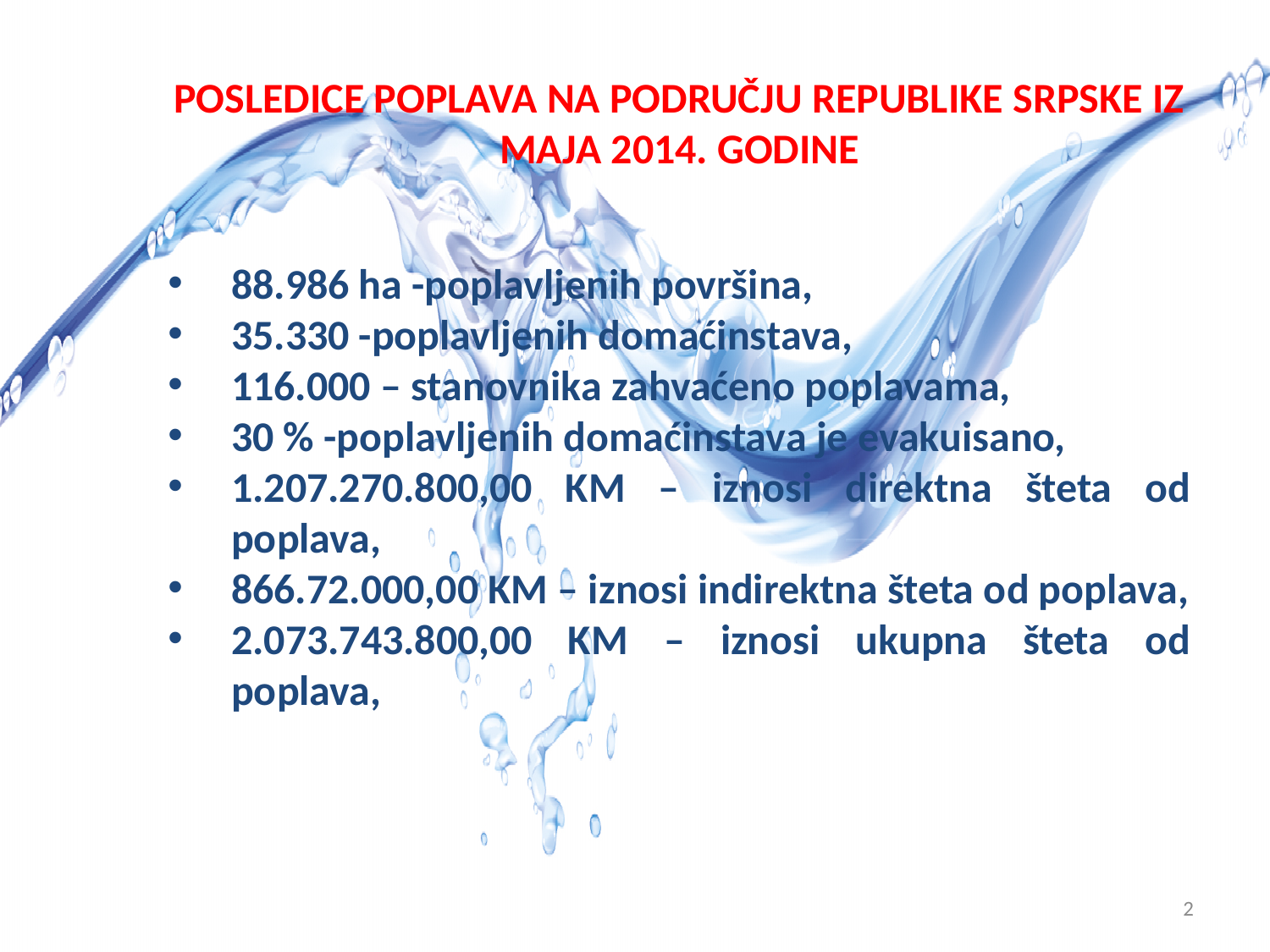

POSLEDICE POPLAVA NA PODRUČJU REPUBLIKE SRPSKE IZ MAJA 2014. GODINE

88.986 ha -poplavljenih površina,
35.330 -poplavljenih domaćinstava,
116.000 – stanovnika zahvaćeno poplavama,
30 % -poplavljenih domaćinstava je evakuisano,
1.207.270.800,00 KM – iznosi direktna šteta od poplava,
866.72.000,00 KM – iznosi indirektna šteta od poplava,
2.073.743.800,00 KM – iznosi ukupna šteta od poplava,

2